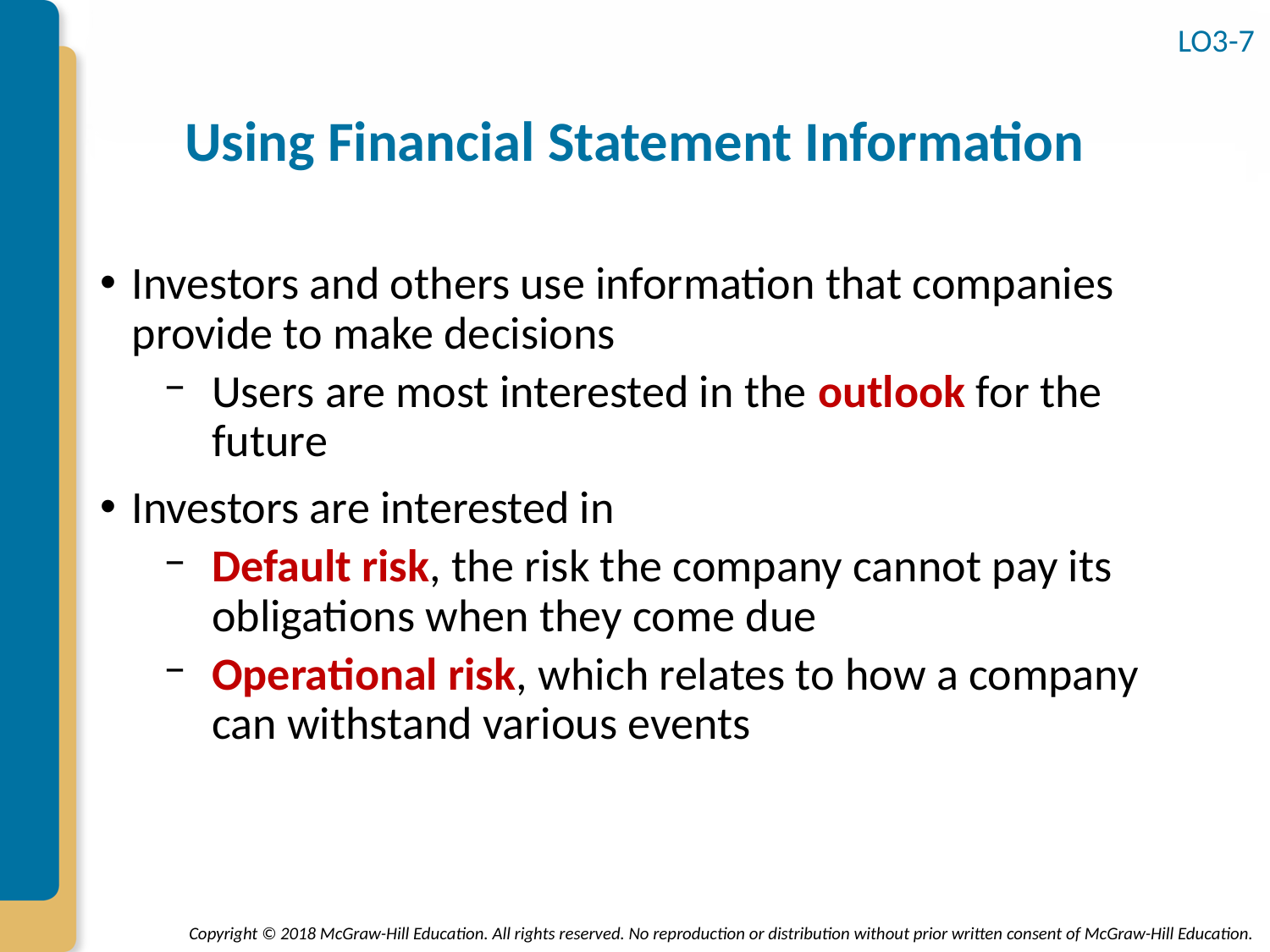

LO3-7
# Using Financial Statement Information
Investors and others use information that companies provide to make decisions
Users are most interested in the outlook for the future
Investors are interested in
Default risk, the risk the company cannot pay its obligations when they come due
Operational risk, which relates to how a company can withstand various events